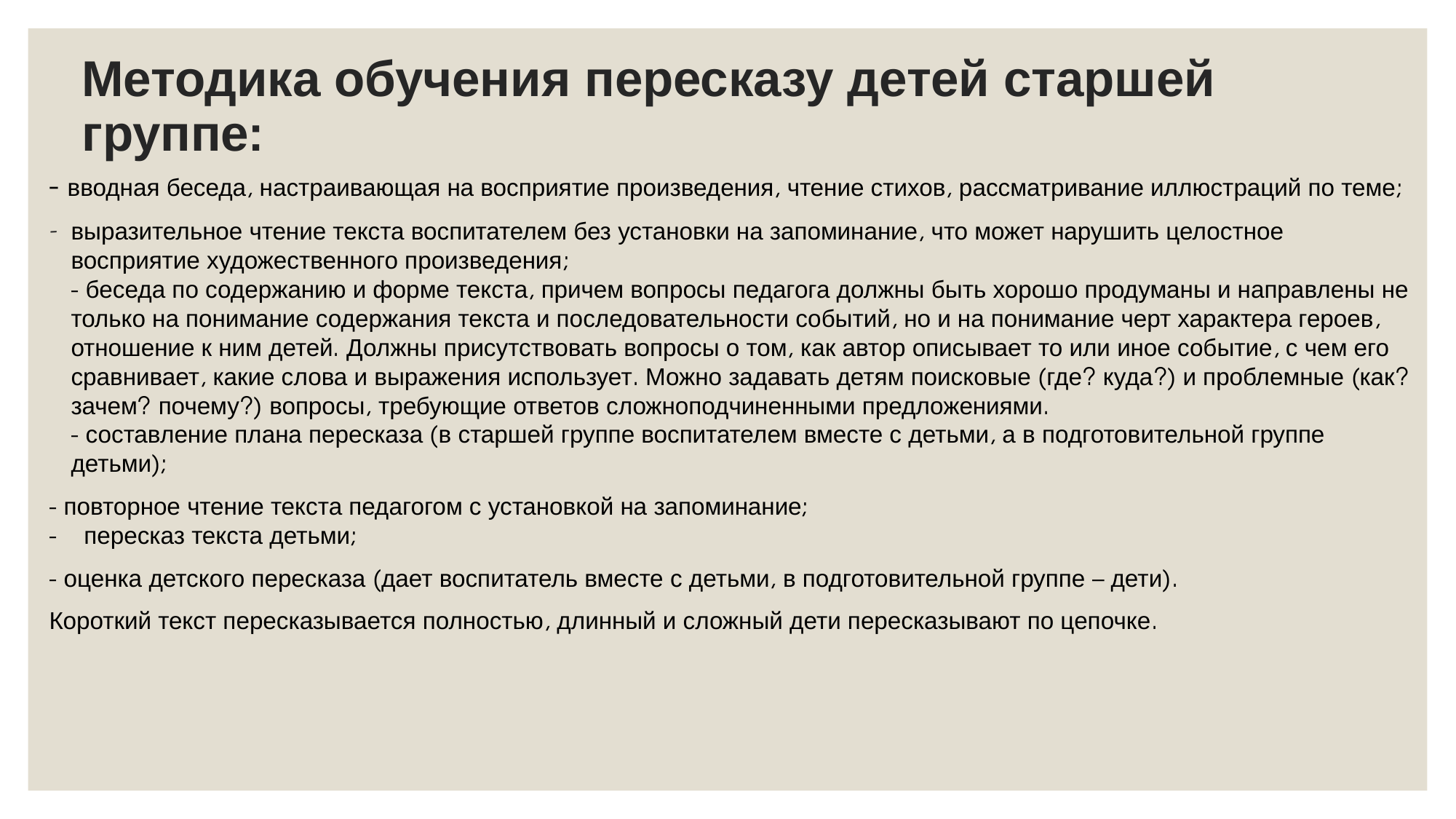

# Методика обучения пересказу детей старшей группе:
- вводная беседа, настраивающая на восприятие произведения, чтение стихов, рассматривание иллюстраций по теме;
выразительное чтение текста воспитателем без установки на запоминание, что может нарушить целостное восприятие художественного произведения;
- беседа по содержанию и форме текста, причем вопросы педагога должны быть хорошо продуманы и направлены не только на понимание содержания текста и последовательности событий, но и на понимание черт характера героев, отношение к ним детей. Должны присутствовать вопросы о том, как автор описывает то или иное событие, с чем его сравнивает, какие слова и выражения использует. Можно задавать детям поисковые (где? куда?) и проблемные (как? зачем? почему?) вопросы, требующие ответов сложноподчиненными предложениями.
- составление плана пересказа (в старшей группе воспитателем вместе с детьми, а в подготовительной группе детьми);
- повторное чтение текста педагогом с установкой на запоминание;
-    пересказ текста детьми;
- оценка детского пересказа (дает воспитатель вместе с детьми, в подготовительной группе – дети).
Короткий текст пересказывается полностью, длинный и сложный дети пересказывают по цепочке.